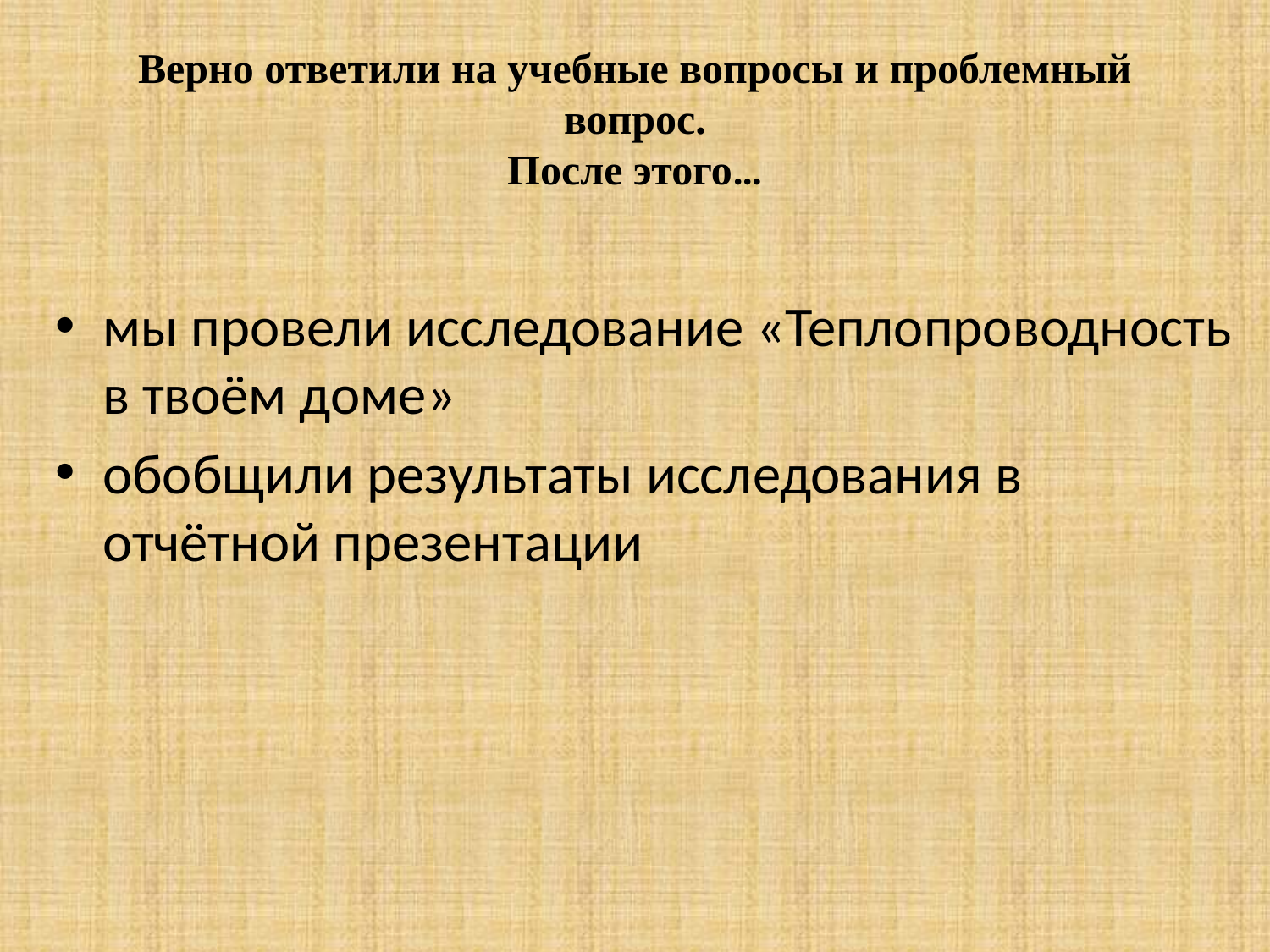

# Верно ответили на учебные вопросы и проблемный вопрос. После этого…
мы провели исследование «Теплопроводность в твоём доме»
обобщили результаты исследования в отчётной презентации